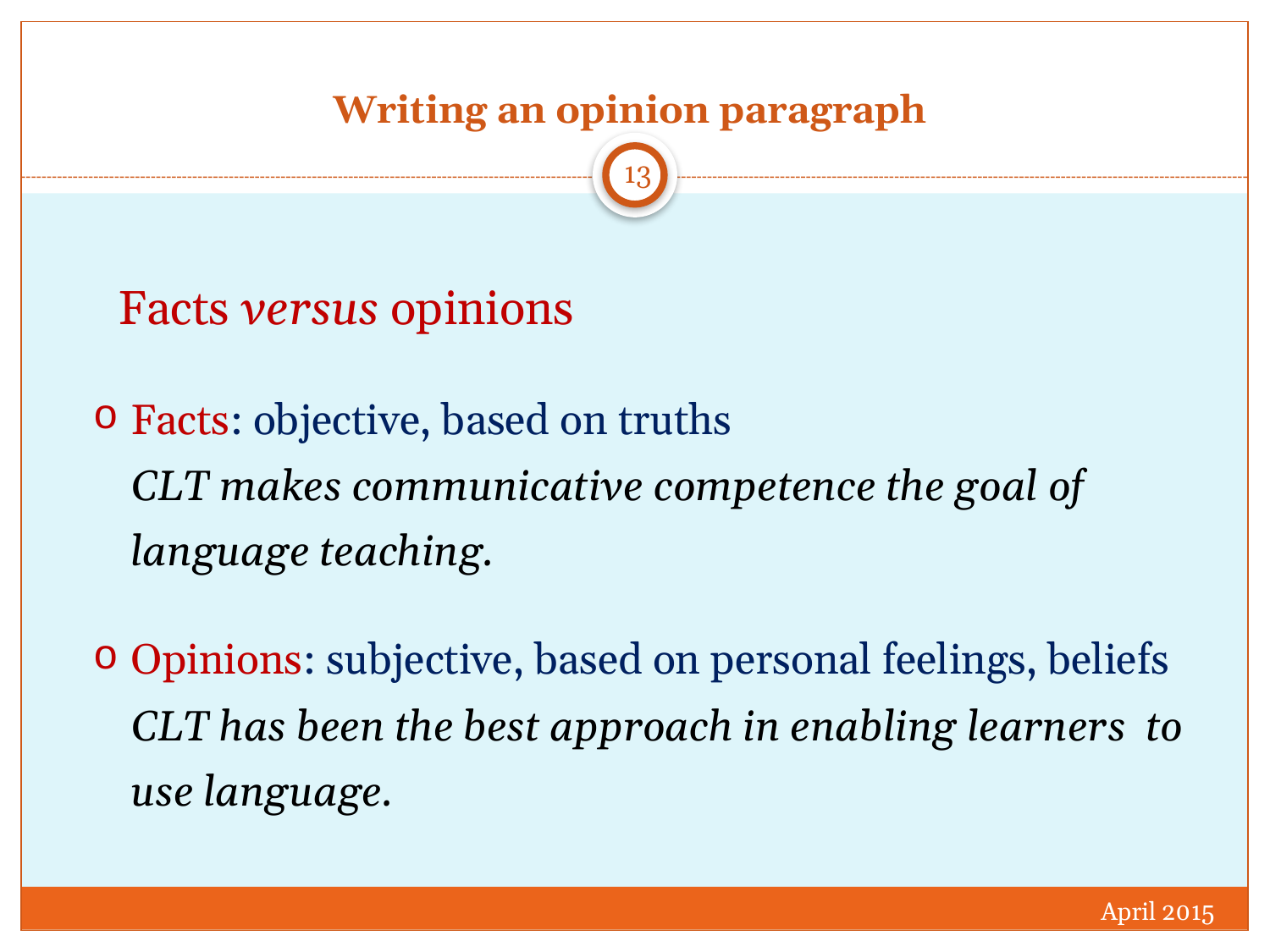

# Writing an opinion paragraph
13
	Facts versus opinions
Facts: objective, based on truths
CLT makes communicative competence the goal of language teaching.
Opinions: subjective, based on personal feelings, beliefs
CLT has been the best approach in enabling learners  to use language.
April 2015